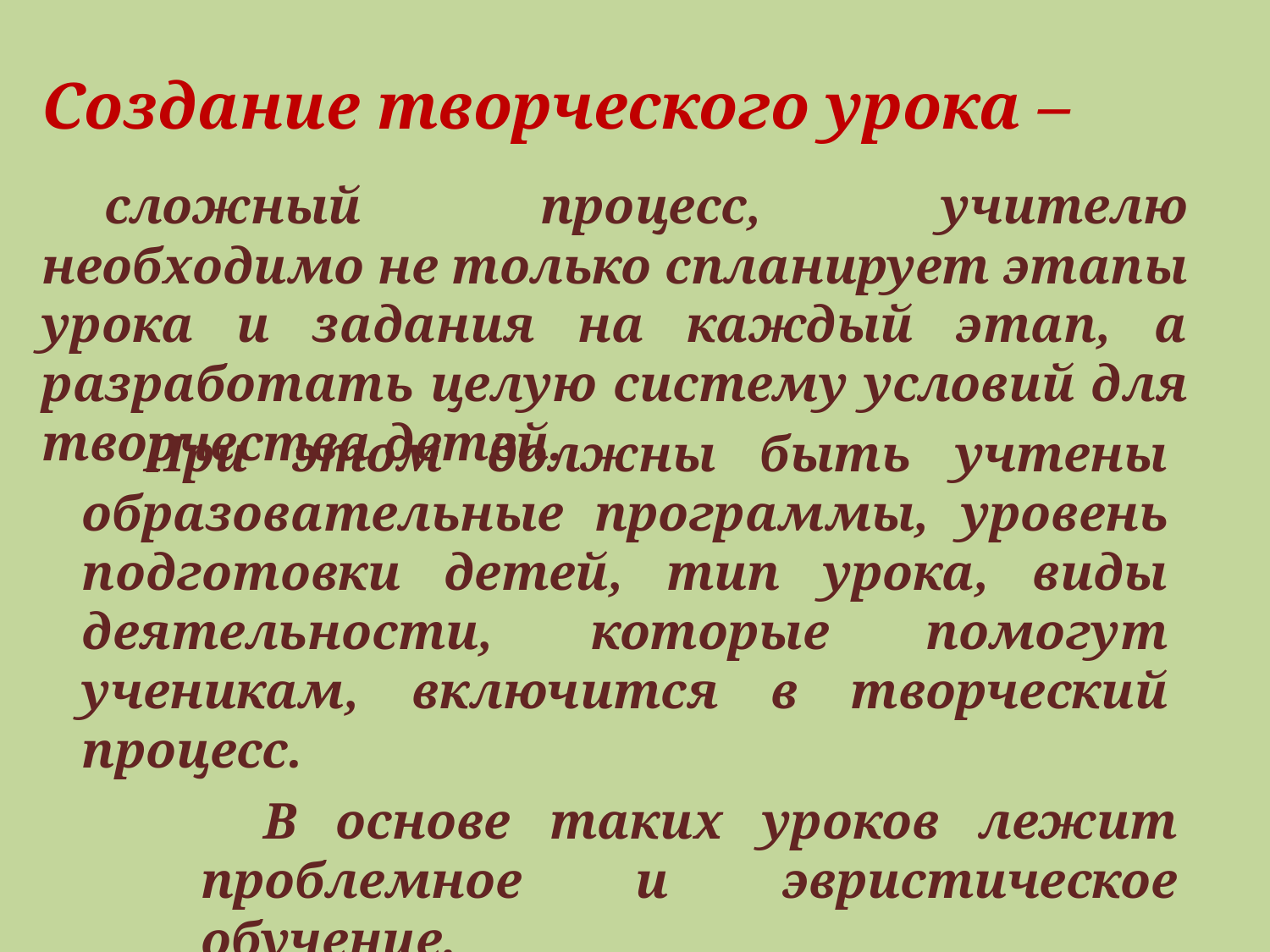

Создание творческого урока –
сложный процесс, учителю необходимо не только спланирует этапы урока и задания на каждый этап, а разработать целую систему условий для творчества детей.
При этом должны быть учтены образовательные программы, уровень подготовки детей, тип урока, виды деятельности, которые помогут ученикам, включится в творческий процесс.
В основе таких уроков лежит проблемное и эвристическое обучение.